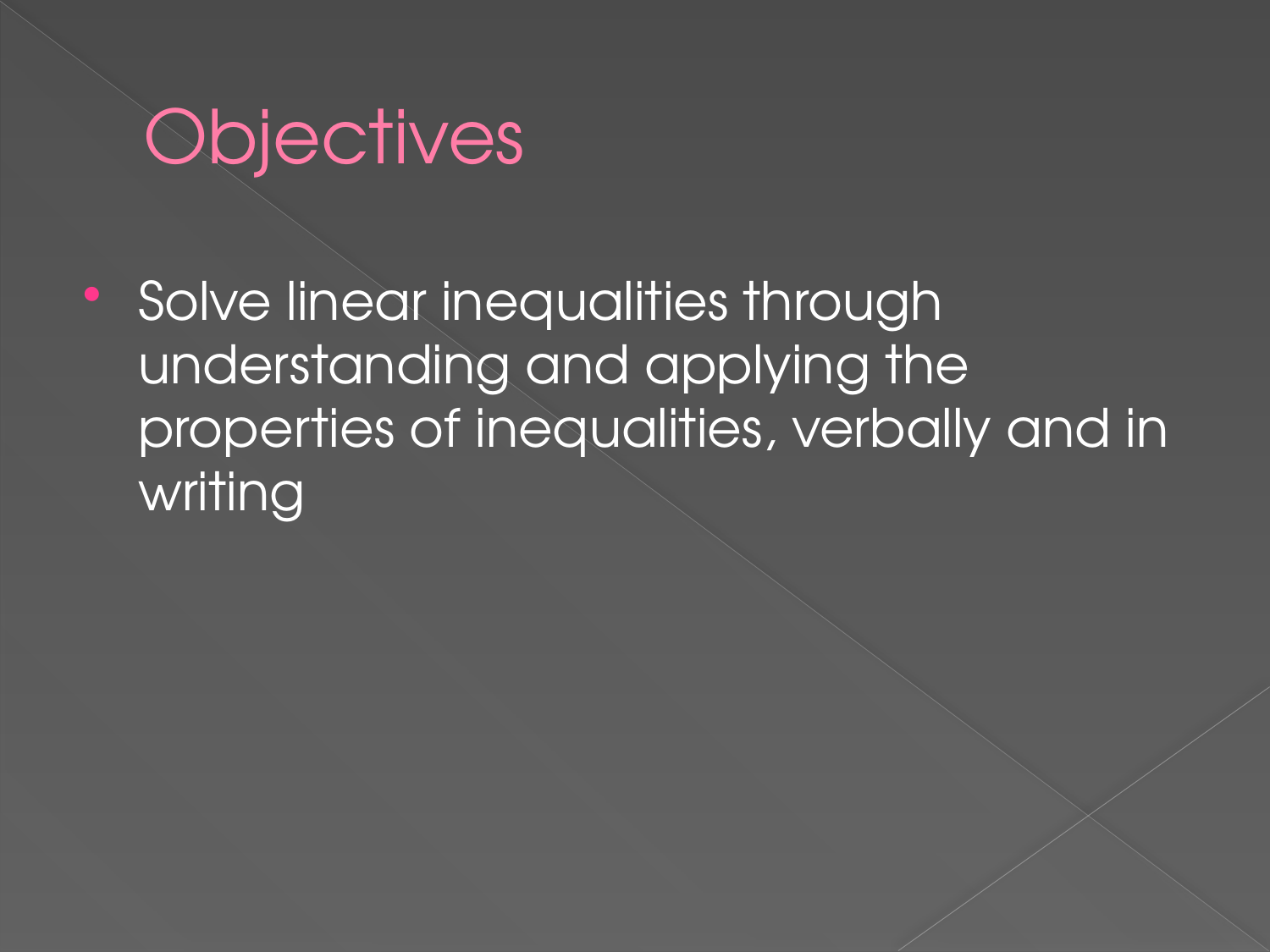

# Objectives
Solve linear inequalities through understanding and applying the properties of inequalities, verbally and in writing